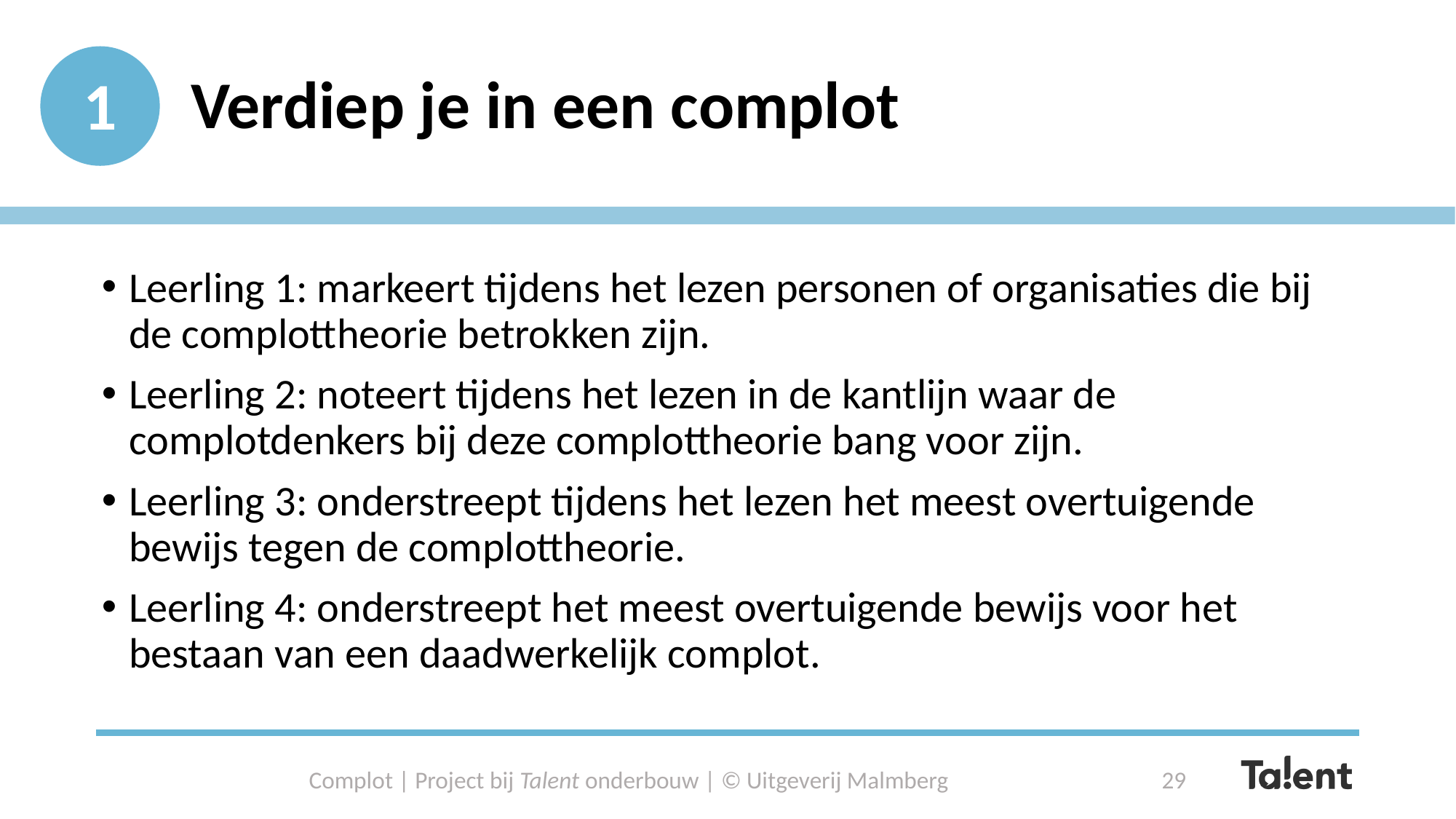

# Verdiep je in een complot
1
Leerling 1: markeert tijdens het lezen personen of organisaties die bij de complottheorie betrokken zijn.
Leerling 2: noteert tijdens het lezen in de kantlijn waar de complotdenkers bij deze complottheorie bang voor zijn.
Leerling 3: onderstreept tijdens het lezen het meest overtuigende bewijs tegen de complottheorie.
Leerling 4: onderstreept het meest overtuigende bewijs voor het bestaan van een daadwerkelijk complot.

Complot | Project bij Talent onderbouw | © Uitgeverij Malmberg
29